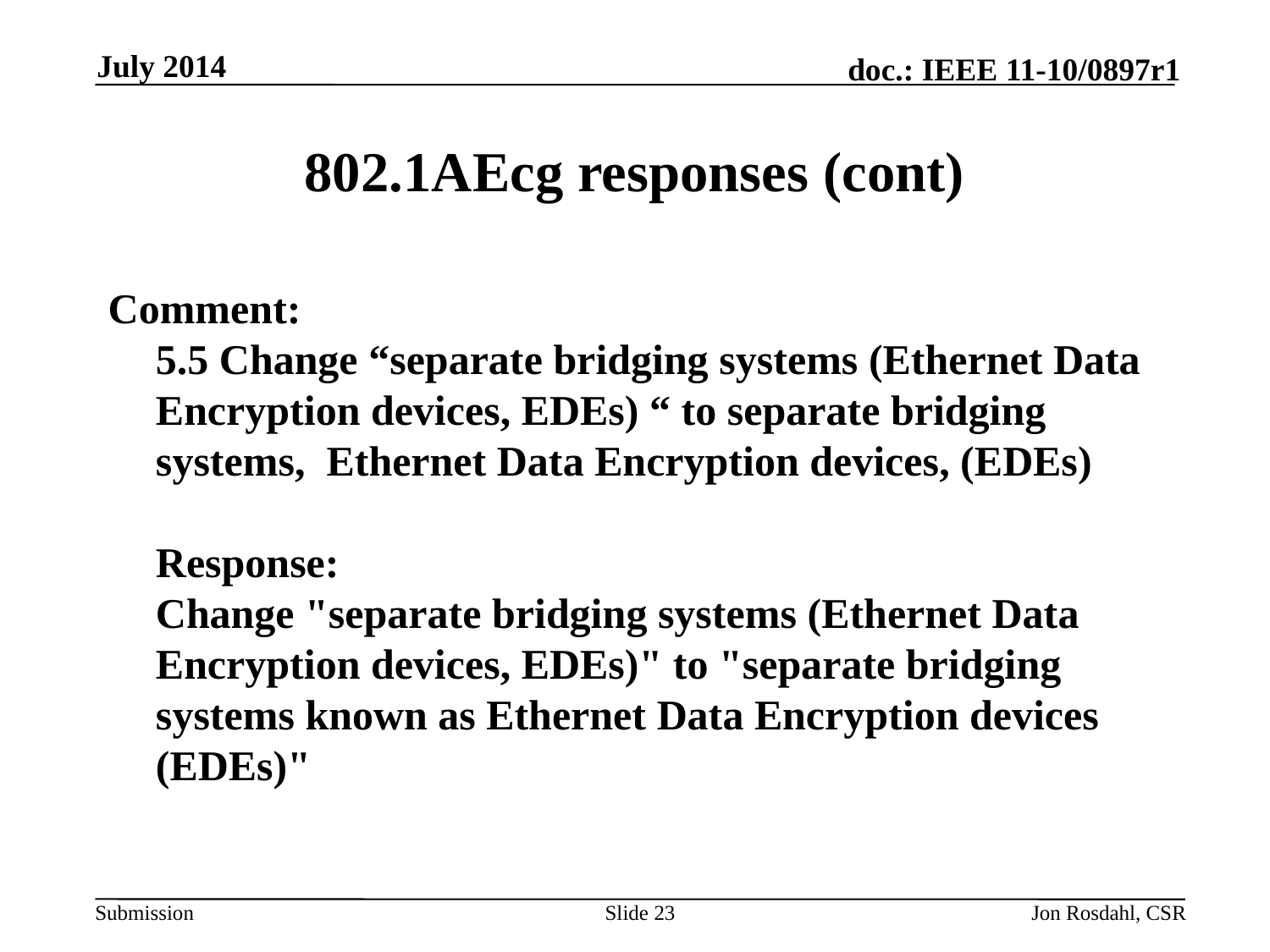

July 2014
# 802.1AEcg responses (cont)
Comment:
5.5 Change “separate bridging systems (Ethernet Data Encryption devices, EDEs) “ to separate bridging systems,  Ethernet Data Encryption devices, (EDEs)
Response:
Change "separate bridging systems (Ethernet Data Encryption devices, EDEs)" to "separate bridging systems known as Ethernet Data Encryption devices (EDEs)"
Slide 23
Jon Rosdahl, CSR